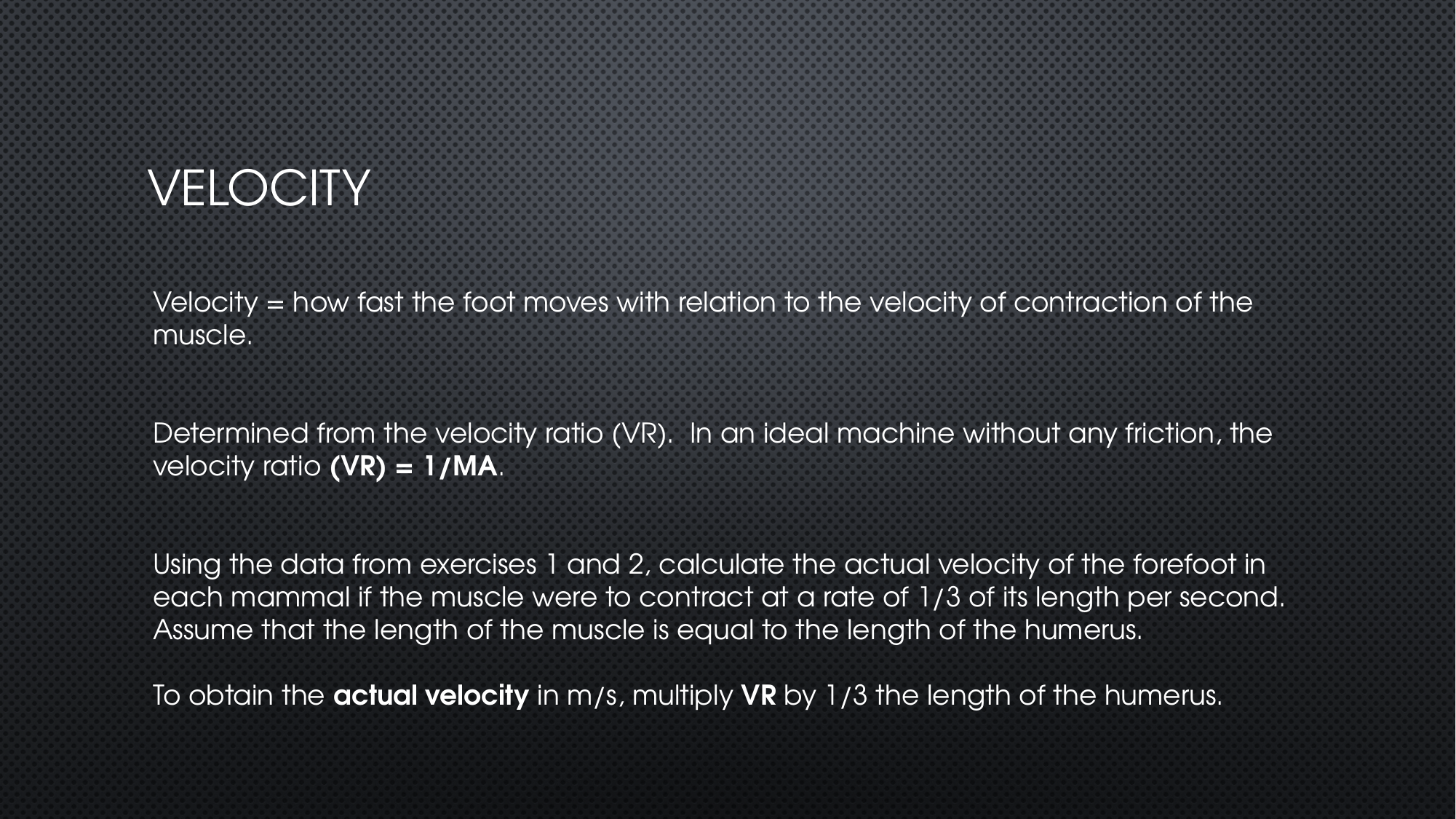

# Velocity
Velocity = how fast the foot moves with relation to the velocity of contraction of the muscle.

Determined from the velocity ratio (VR).  In an ideal machine without any friction, the velocity ratio (VR) = 1/MA.

Using the data from exercises 1 and 2, calculate the actual velocity of the forefoot in each mammal if the muscle were to contract at a rate of 1/3 of its length per second. Assume that the length of the muscle is equal to the length of the humerus.

To obtain the actual velocity in m/s, multiply VR by 1/3 the length of the humerus.